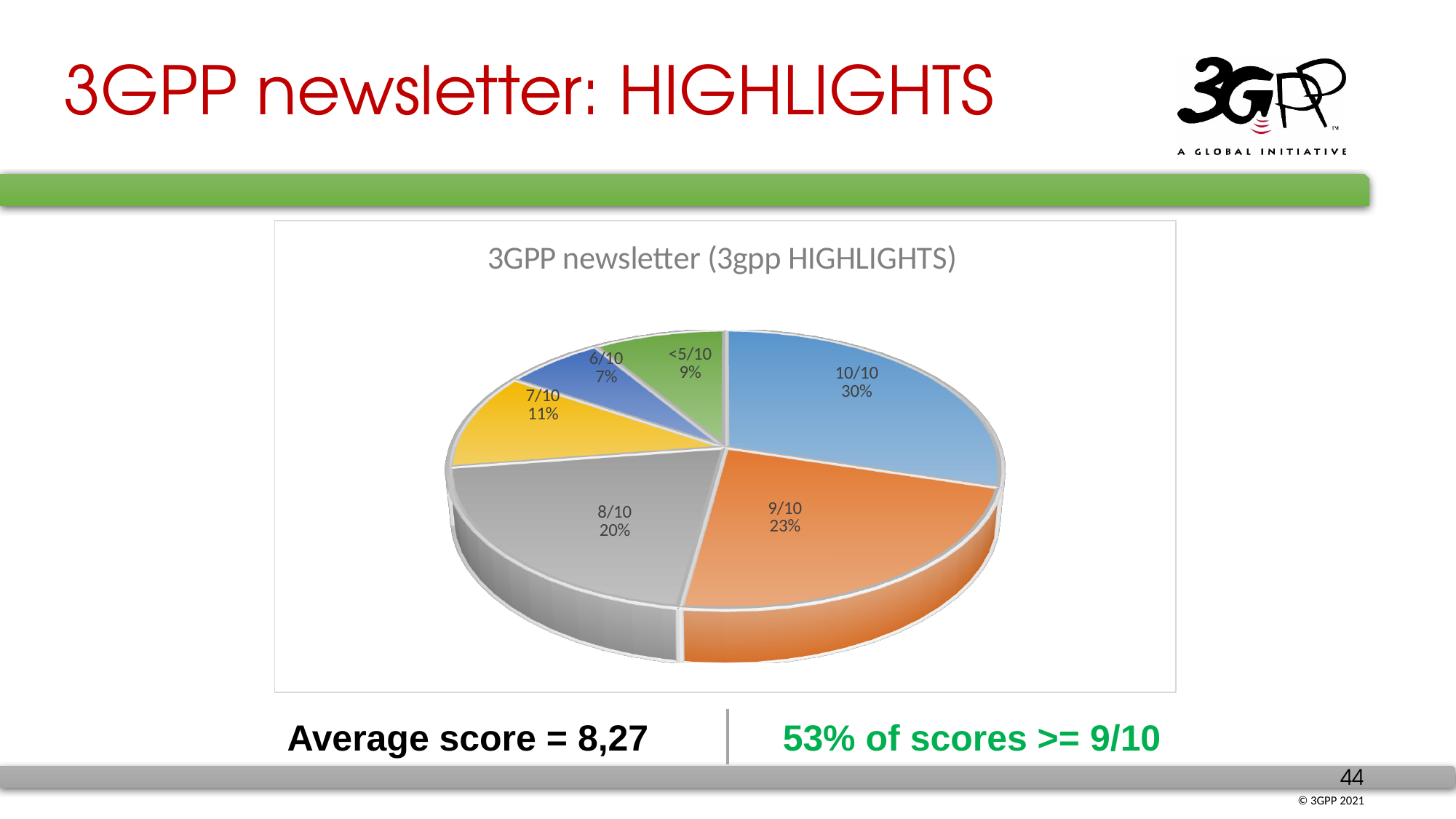

# 3GPP newsletter: HIGHLIGHTS

[unsupported chart]

Average score = 8,27
53% of scores >= 9/10